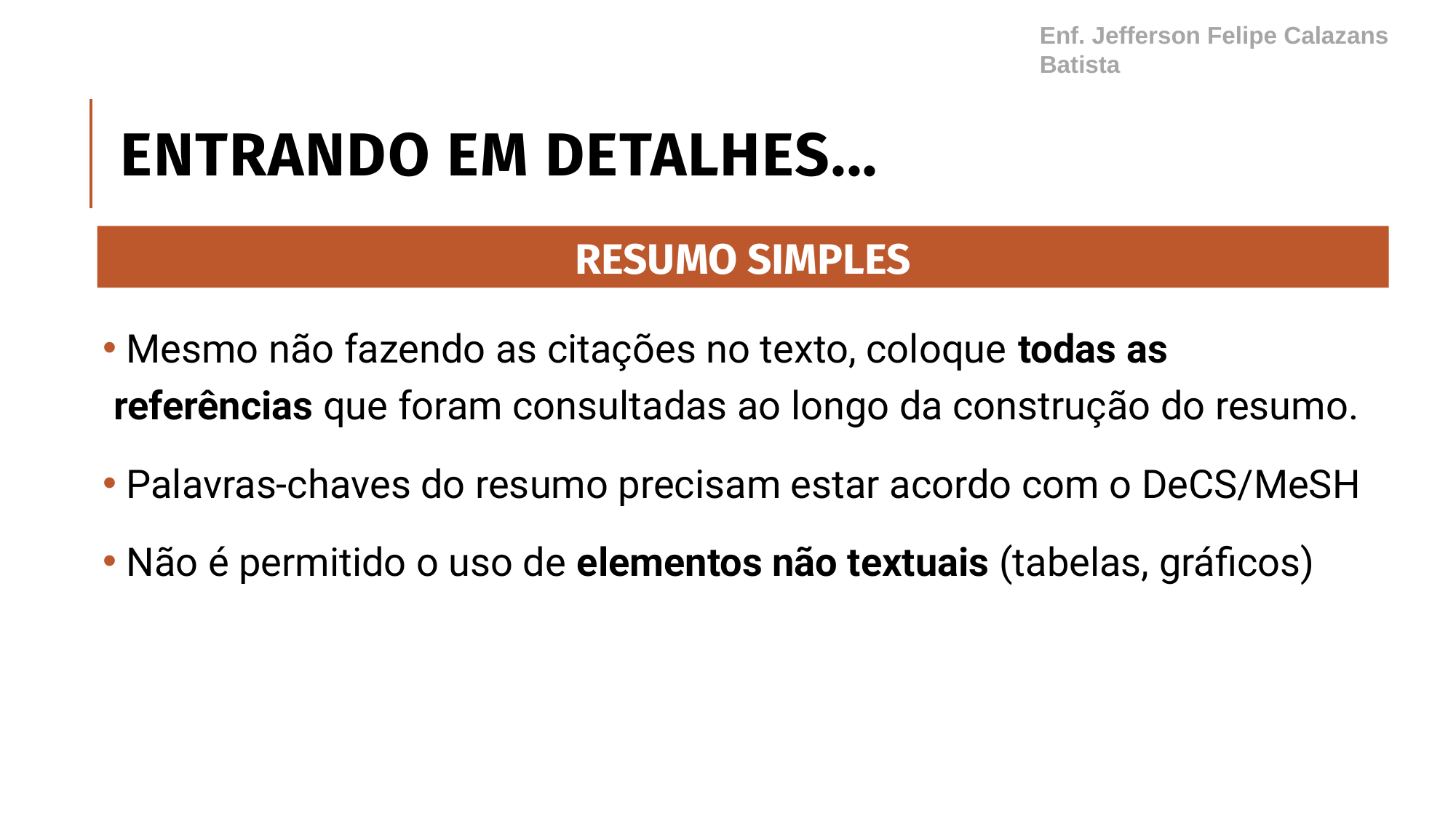

Enf. Jefferson Felipe Calazans Batista
# Entrando em detalhes...
RESUMO SIMPLES
 Mesmo não fazendo as citações no texto, coloque todas as referências que foram consultadas ao longo da construção do resumo.
 Palavras-chaves do resumo precisam estar acordo com o DeCS/MeSH
 Não é permitido o uso de elementos não textuais (tabelas, gráficos)